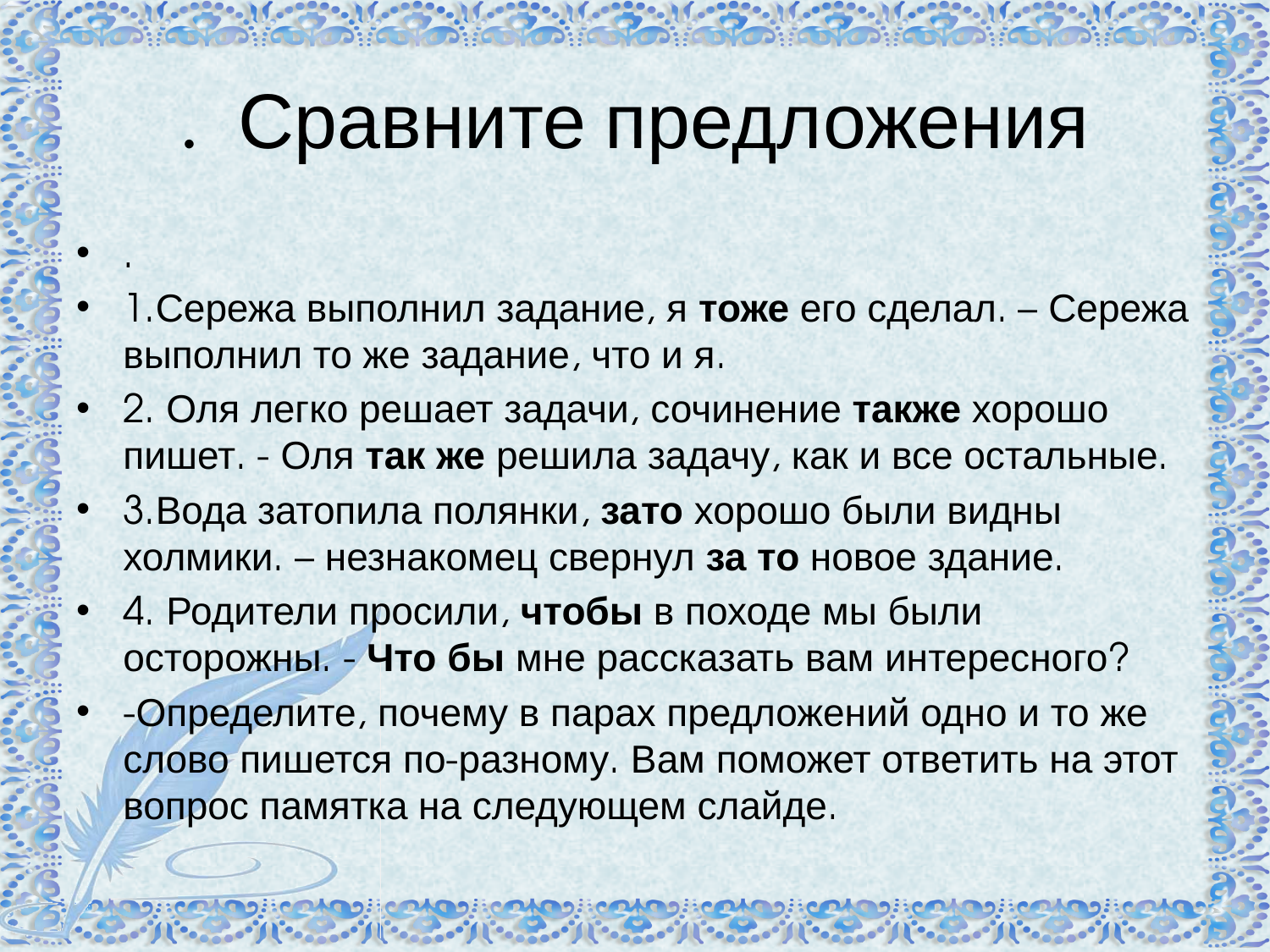

# .  Сравните предложения
.
1.Сережа выполнил задание, я тоже его сделал. – Сережа выполнил то же задание, что и я.
2. Оля легко решает задачи, сочинение также хорошо пишет. - Оля так же решила задачу, как и все остальные.
3.Вода затопила полянки, зато хорошо были видны холмики. – незнакомец свернул за то новое здание.
4. Родители просили, чтобы в походе мы были осторожны. - Что бы мне рассказать вам интересного?
-Определите, почему в парах предложений одно и то же слово пишется по-разному. Вам поможет ответить на этот вопрос памятка на следующем слайде.